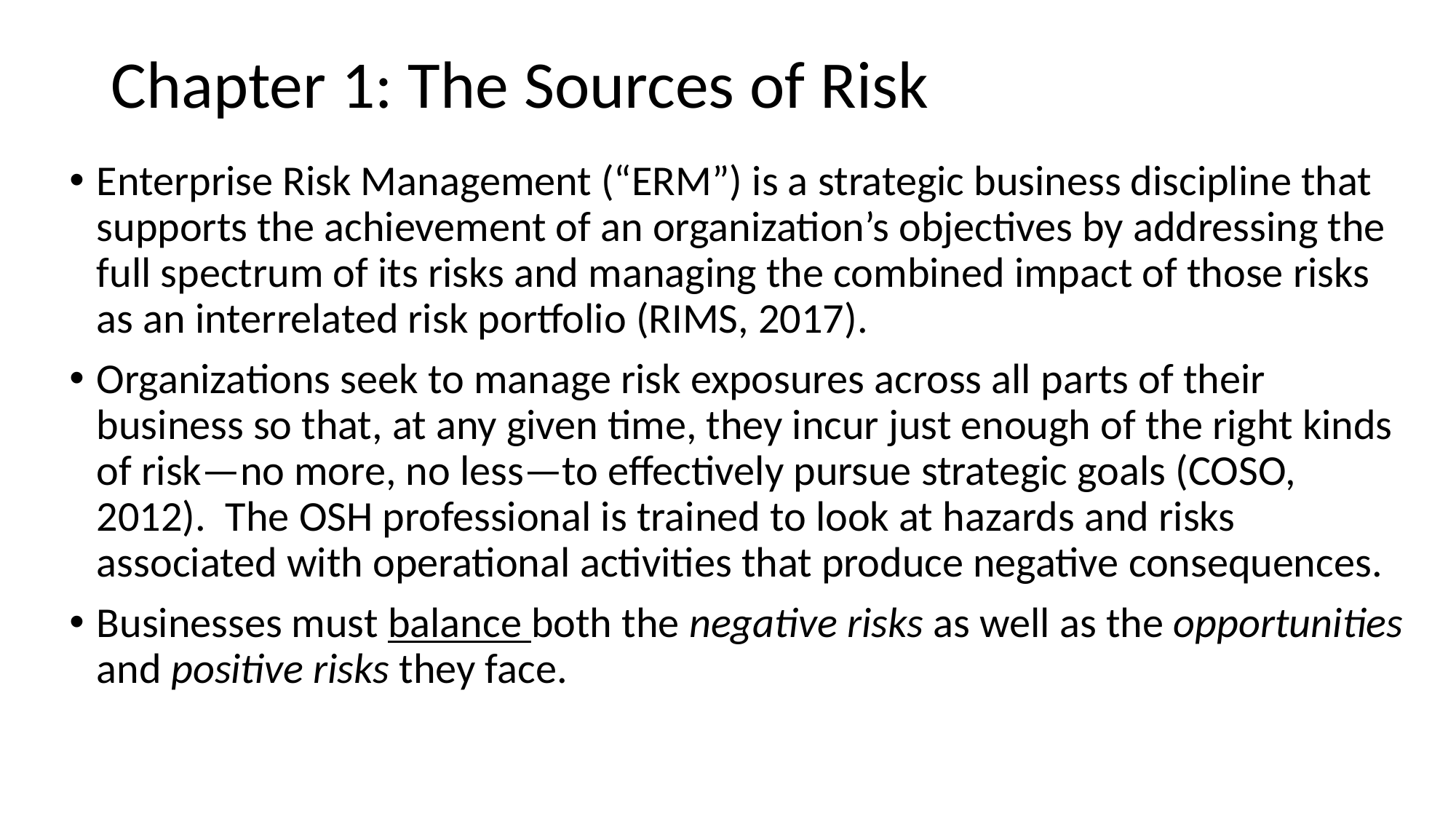

# Chapter 1: The Sources of Risk
Enterprise Risk Management (“ERM”) is a strategic business discipline that supports the achievement of an organization’s objectives by addressing the full spectrum of its risks and managing the combined impact of those risks as an interrelated risk portfolio (RIMS, 2017).
Organizations seek to manage risk exposures across all parts of their business so that, at any given time, they incur just enough of the right kinds of risk—no more, no less—to effectively pursue strategic goals (COSO, 2012).  The OSH professional is trained to look at hazards and risks associated with operational activities that produce negative consequences.
Businesses must balance both the negative risks as well as the opportunities and positive risks they face.